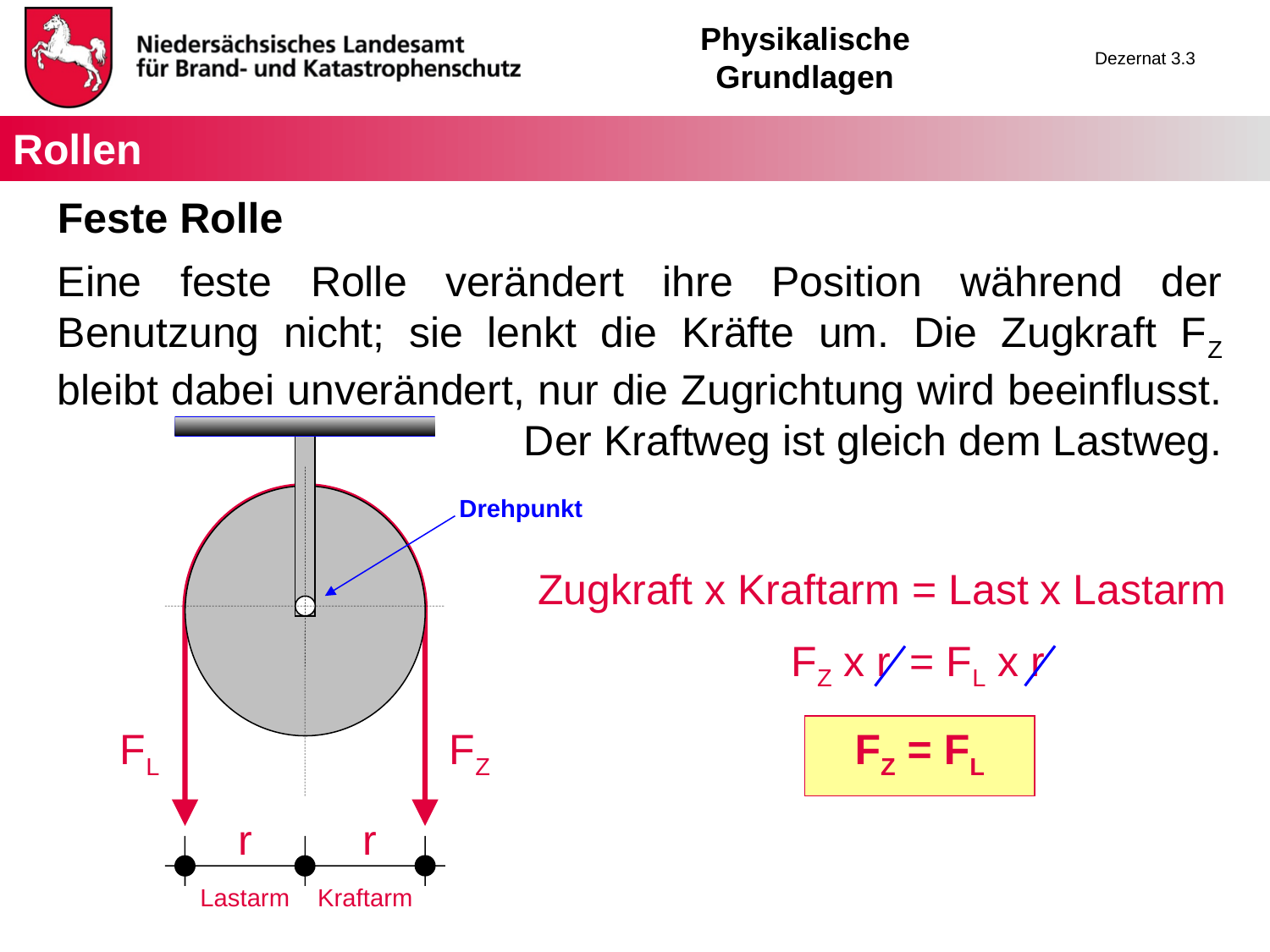

# Rollen
Feste Rolle
Eine feste Rolle verändert ihre Position während der Benutzung nicht; sie lenkt die Kräfte um. Die Zugkraft FZ bleibt dabei unverändert, nur die Zugrichtung wird beeinflusst.
			       Der Kraftweg ist gleich dem Lastweg.

Drehpunkt

Zugkraft x Kraftarm = Last x Lastarm
      FZ x r  = FL x r

FL
FZ

FZ = FL
r
r

Lastarm
Kraftarm